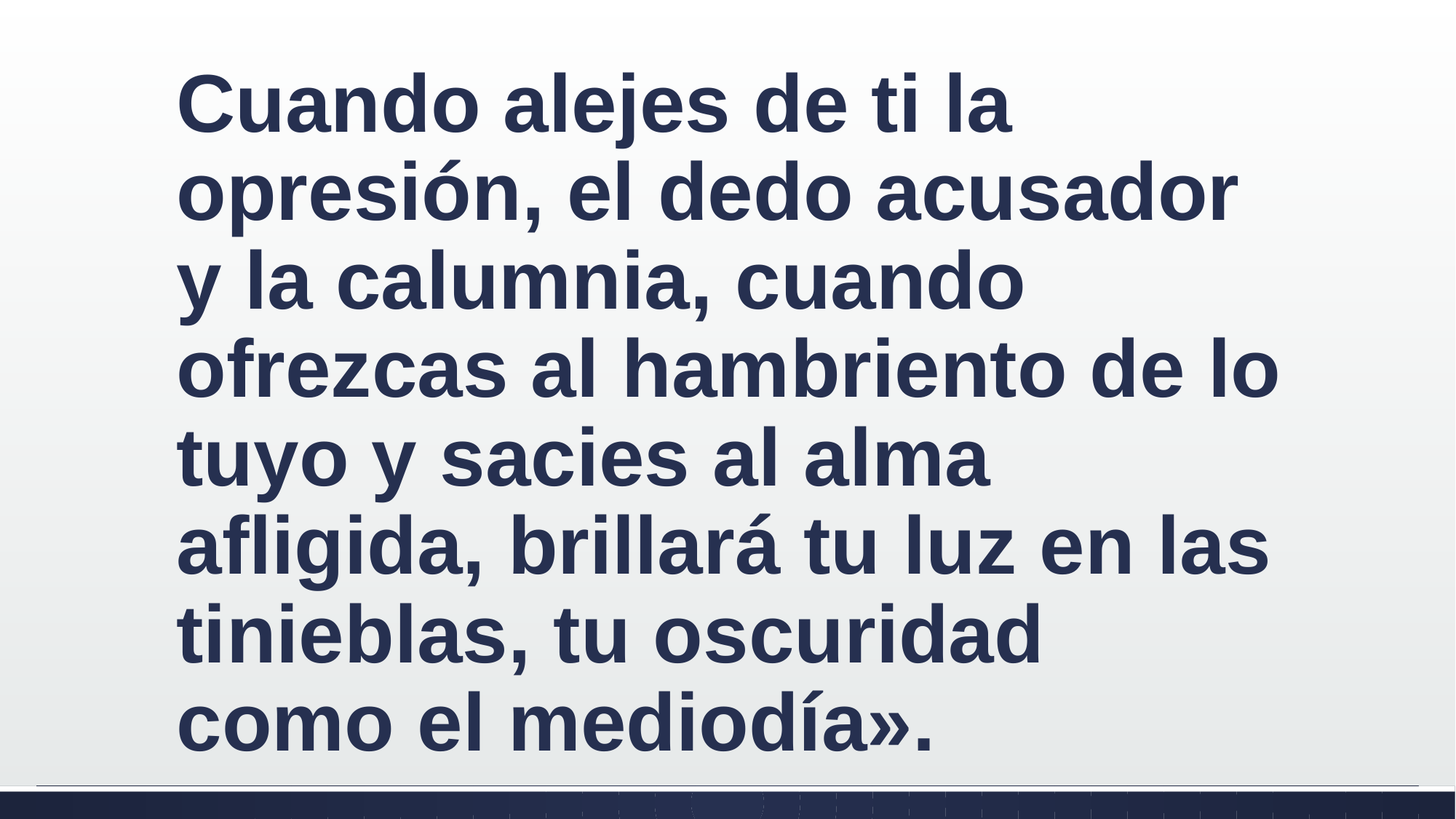

#
Cuando alejes de ti la opresión, el dedo acusador y la calumnia, cuando ofrezcas al hambriento de lo tuyo y sacies al alma afligida, brillará tu luz en las tinieblas, tu oscuridad como el mediodía».